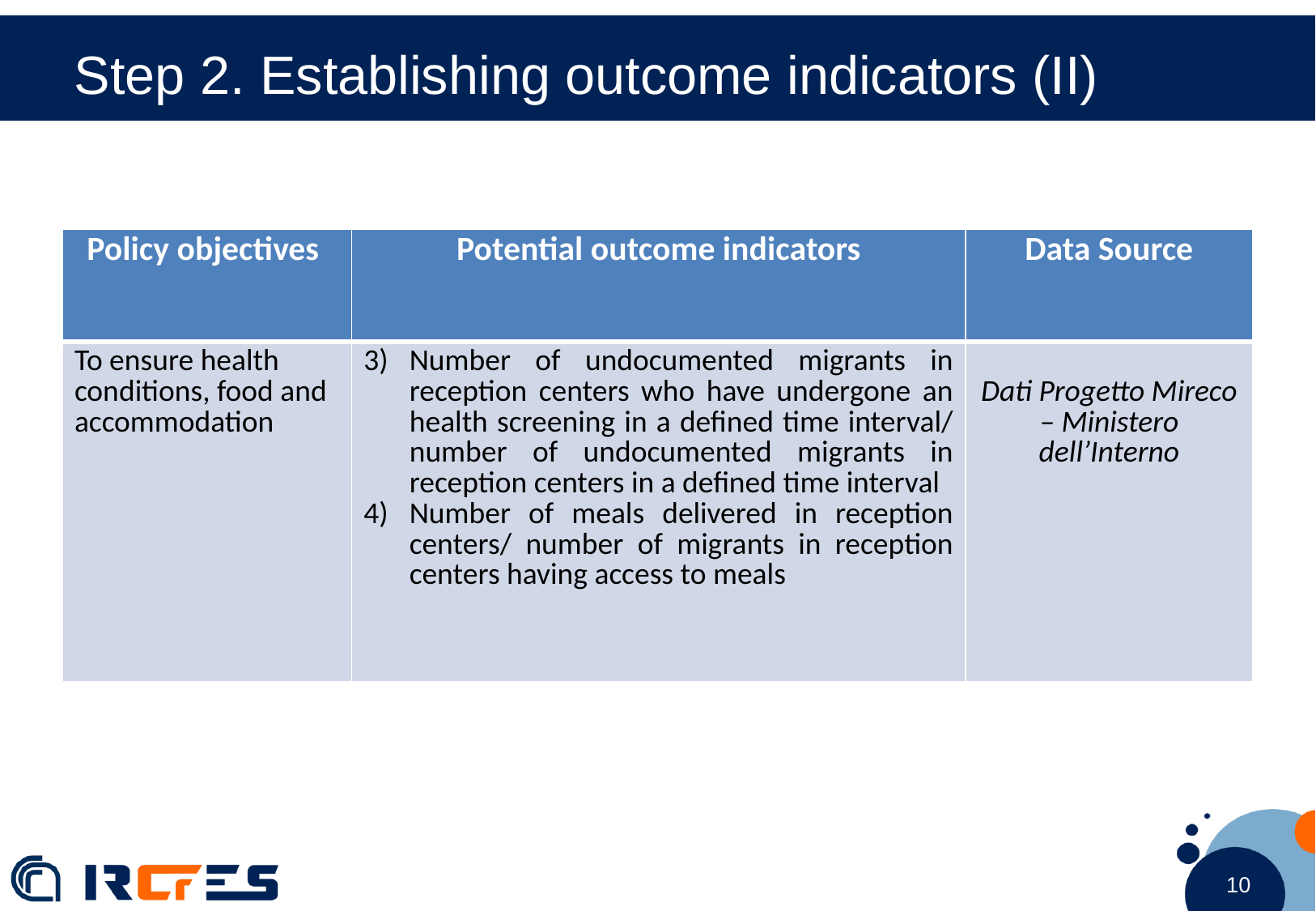

Step 2. Establishing outcome indicators (II)
| Policy objectives | Potential outcome indicators | Data Source |
| --- | --- | --- |
| To ensure health conditions, food and accommodation | Number of undocumented migrants in reception centers who have undergone an health screening in a defined time interval/ number of undocumented migrants in reception centers in a defined time interval Number of meals delivered in reception centers/ number of migrants in reception centers having access to meals | Dati Progetto Mireco – Ministero dell’Interno |